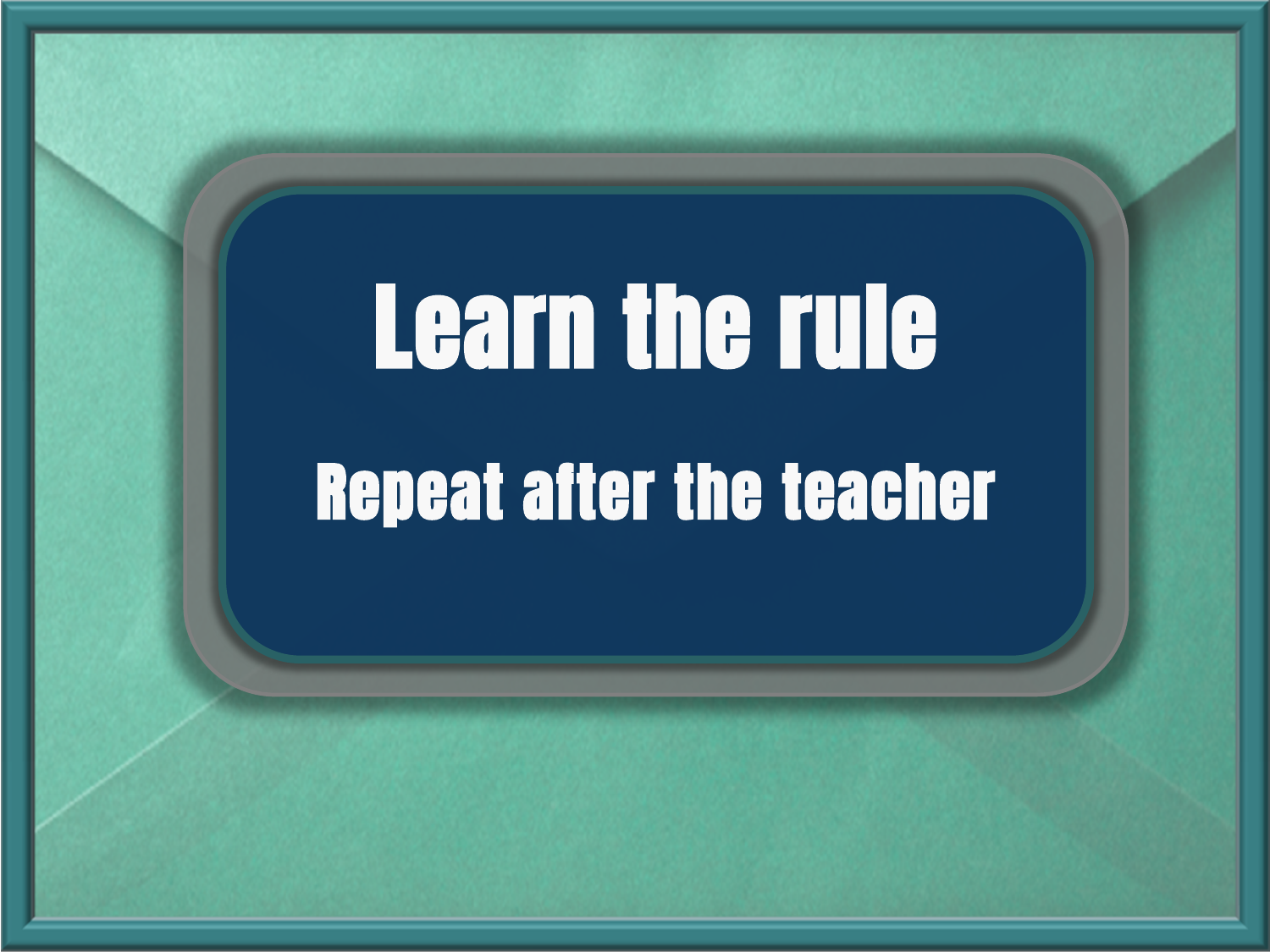

Learn the rule
Repeat after the teacher